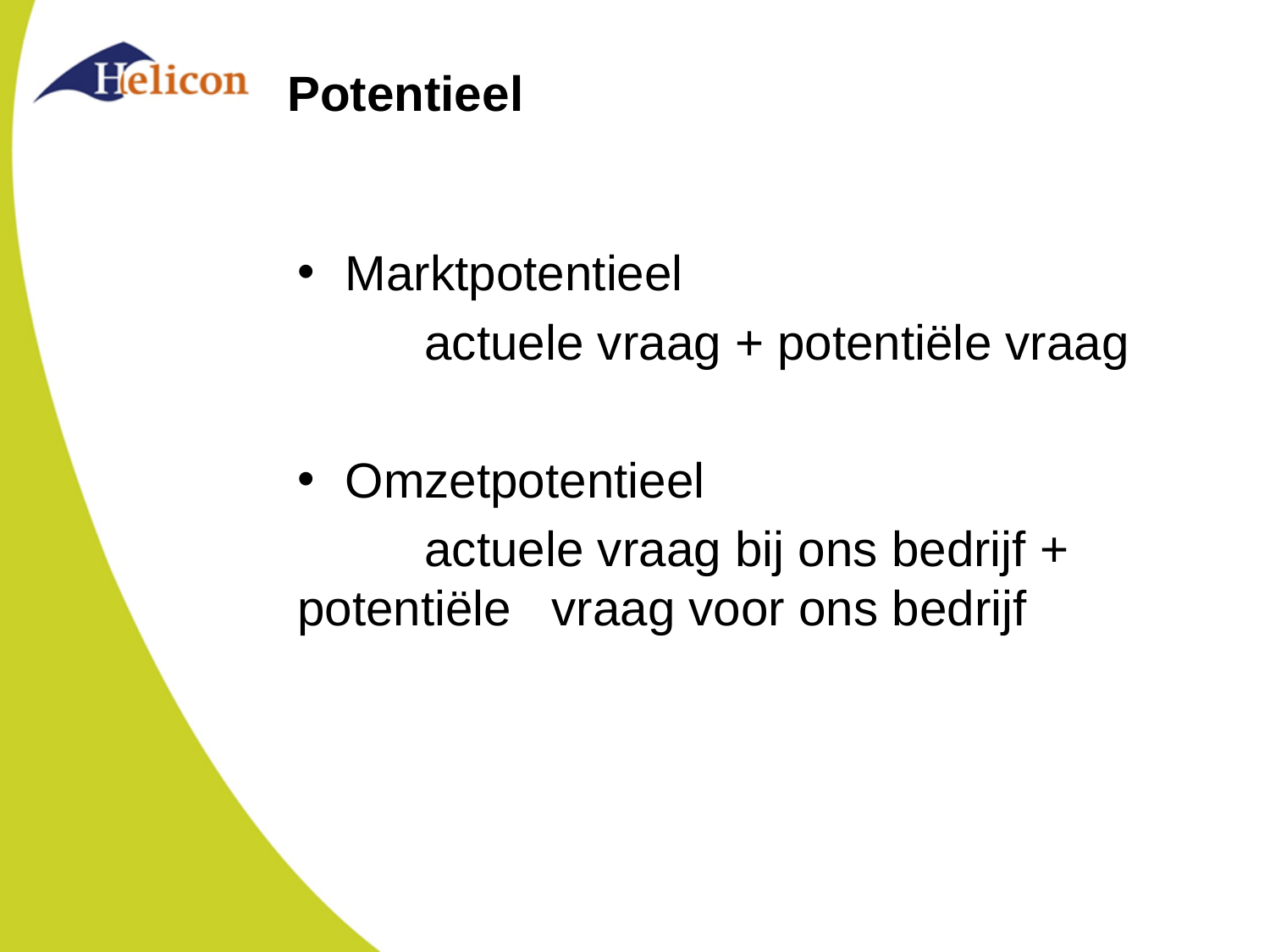

# Potentieel

Marktpotentieel
	actuele vraag + potentiële vraag

Omzetpotentieel
	actuele vraag bij ons bedrijf + potentiële 	vraag voor ons bedrijf